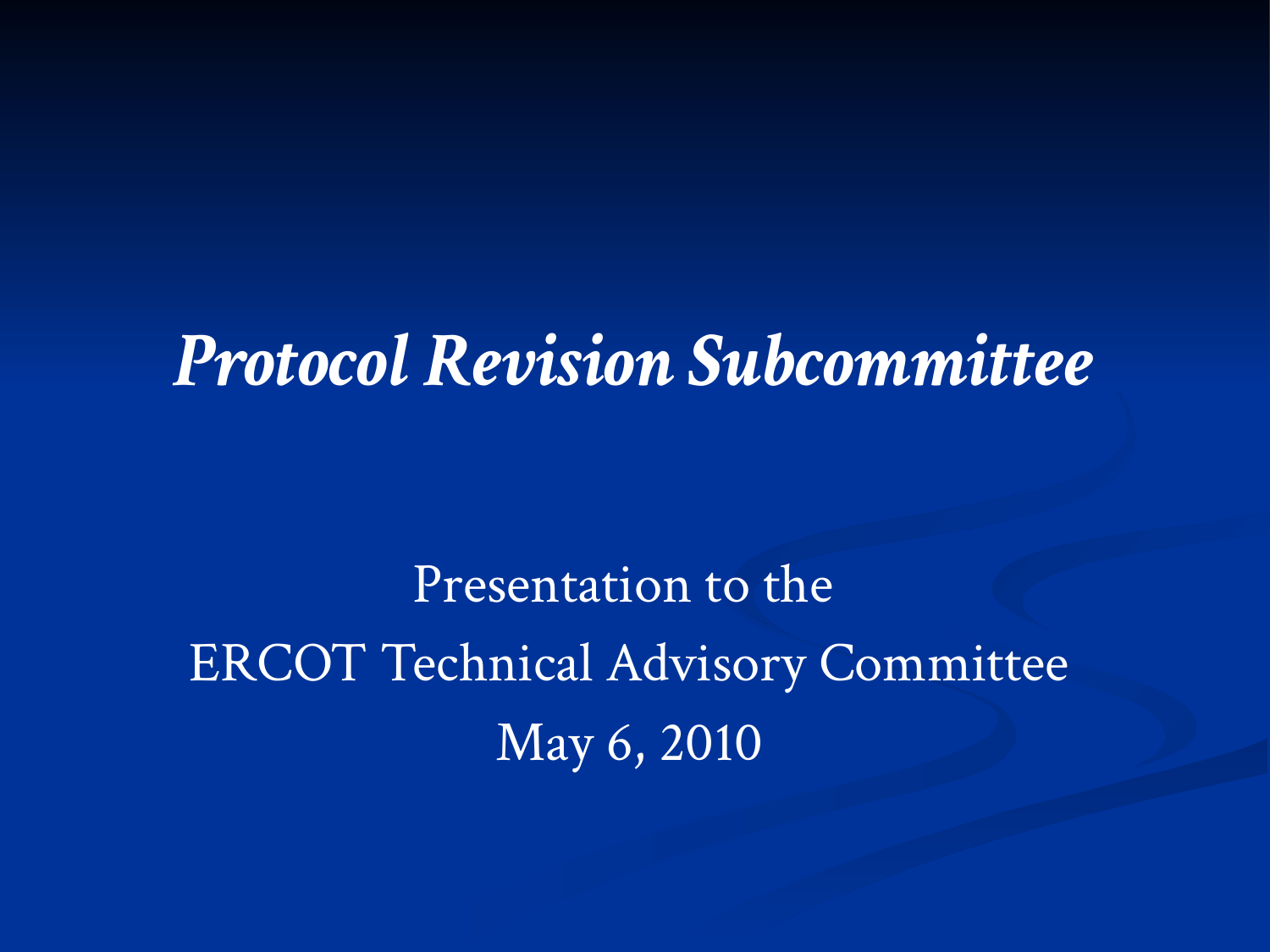

# Protocol Revision Subcommittee
Presentation to the
ERCOT Technical Advisory Committee
May 6, 2010